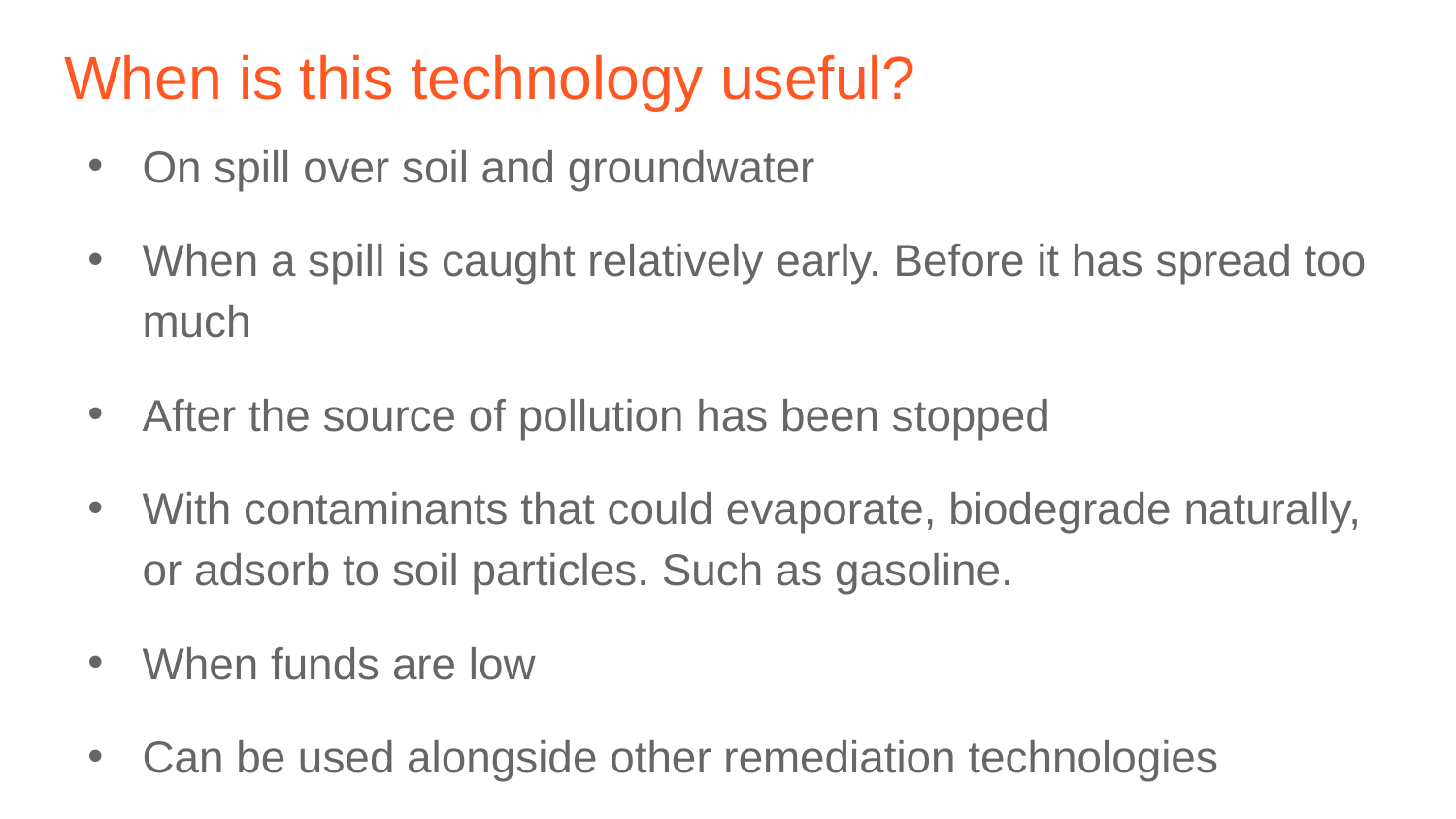

# When is this technology useful?
On spill over soil and groundwater
When a spill is caught relatively early. Before it has spread too much
After the source of pollution has been stopped
With contaminants that could evaporate, biodegrade naturally, or adsorb to soil particles. Such as gasoline.
When funds are low
Can be used alongside other remediation technologies